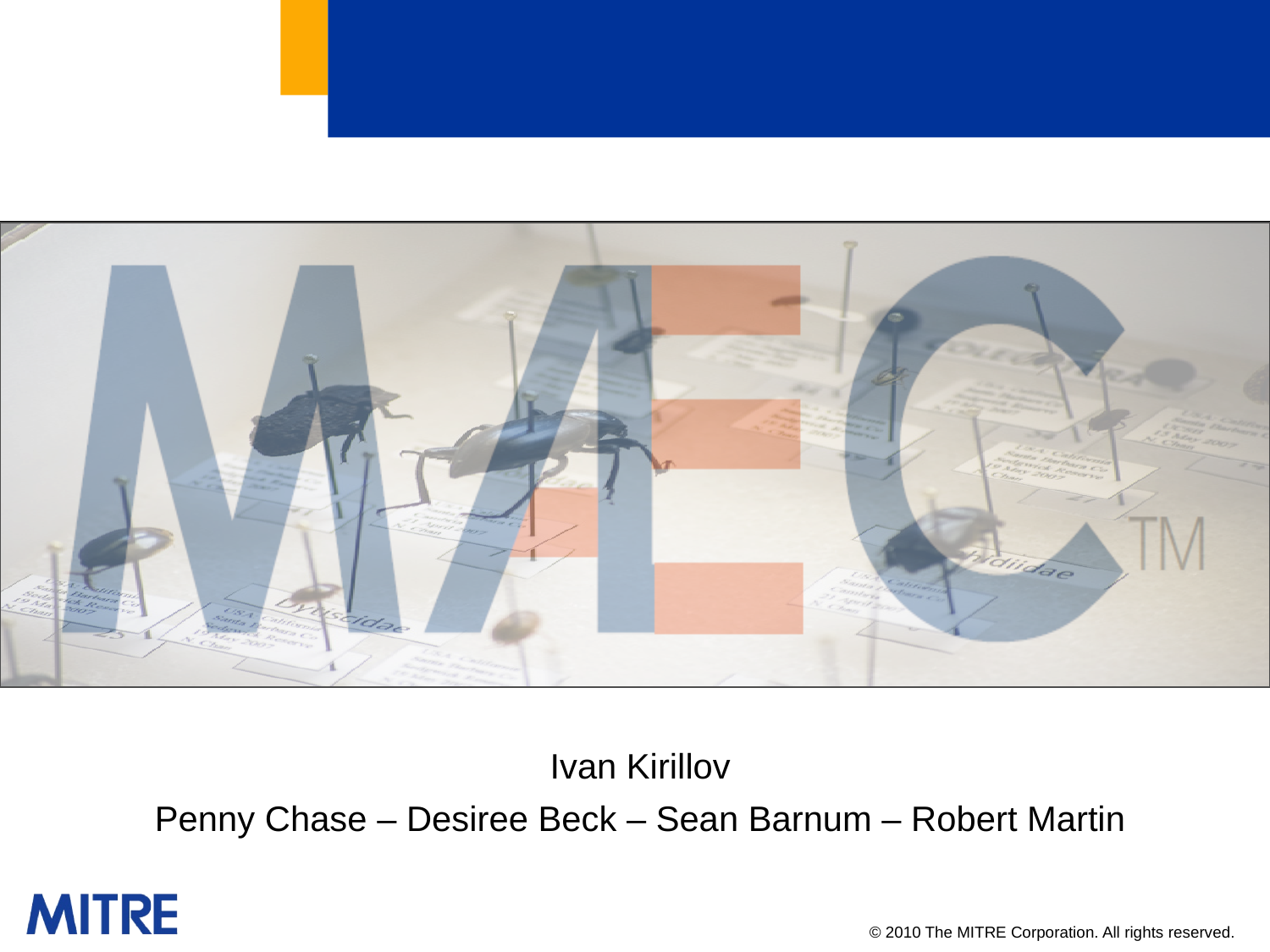

Ivan Kirillov
Penny Chase – Desiree Beck – Sean Barnum – Robert Martin